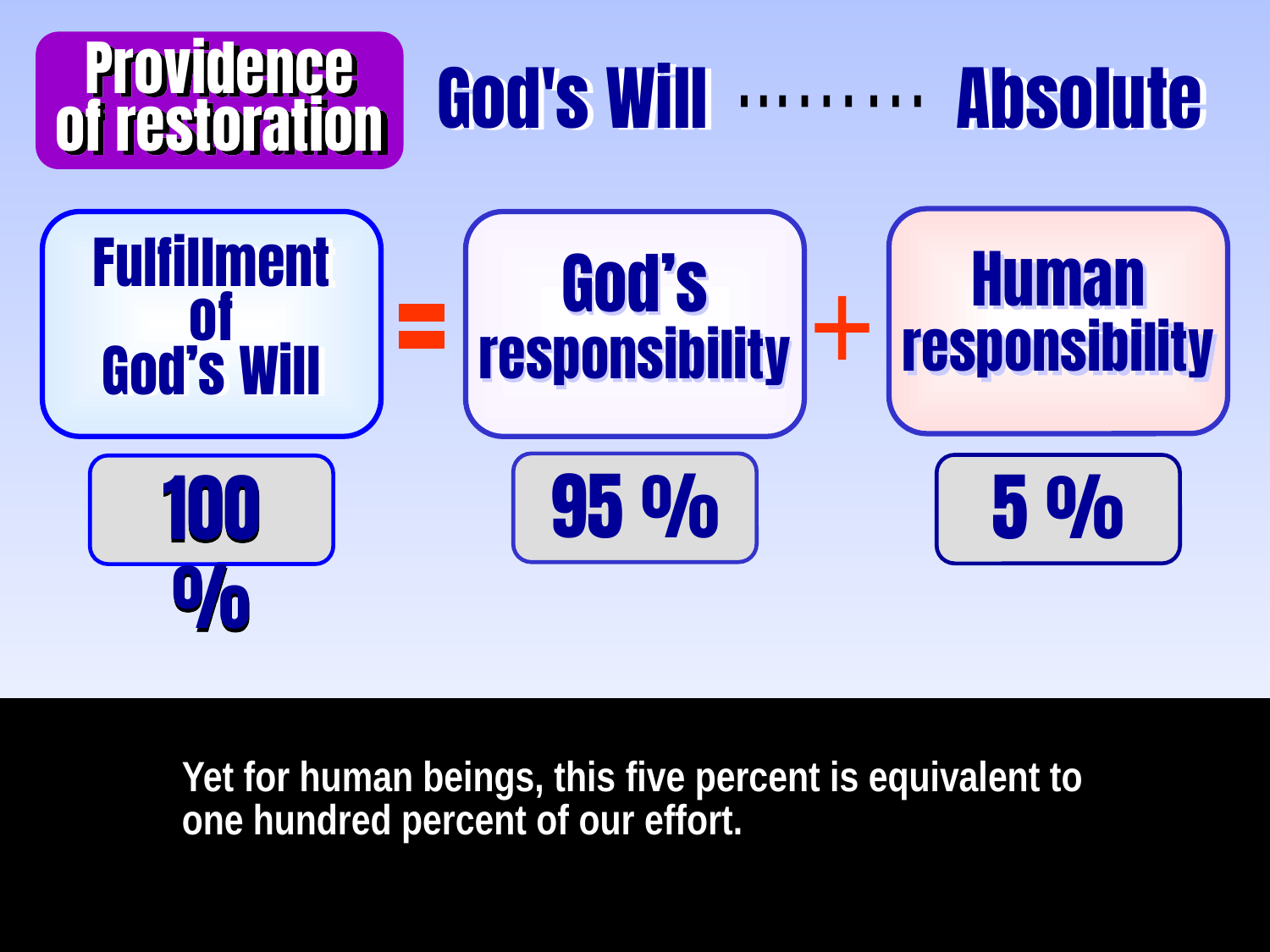

Providence
of restoration
Absolute
God's Will
……...

Fulfillment
of
God’s Will
Human
responsibility
God’s
responsibility
+
-
-

95 %

5 %

100 %

Yet for human beings, this five percent is equivalent to one hundred percent of our effort.